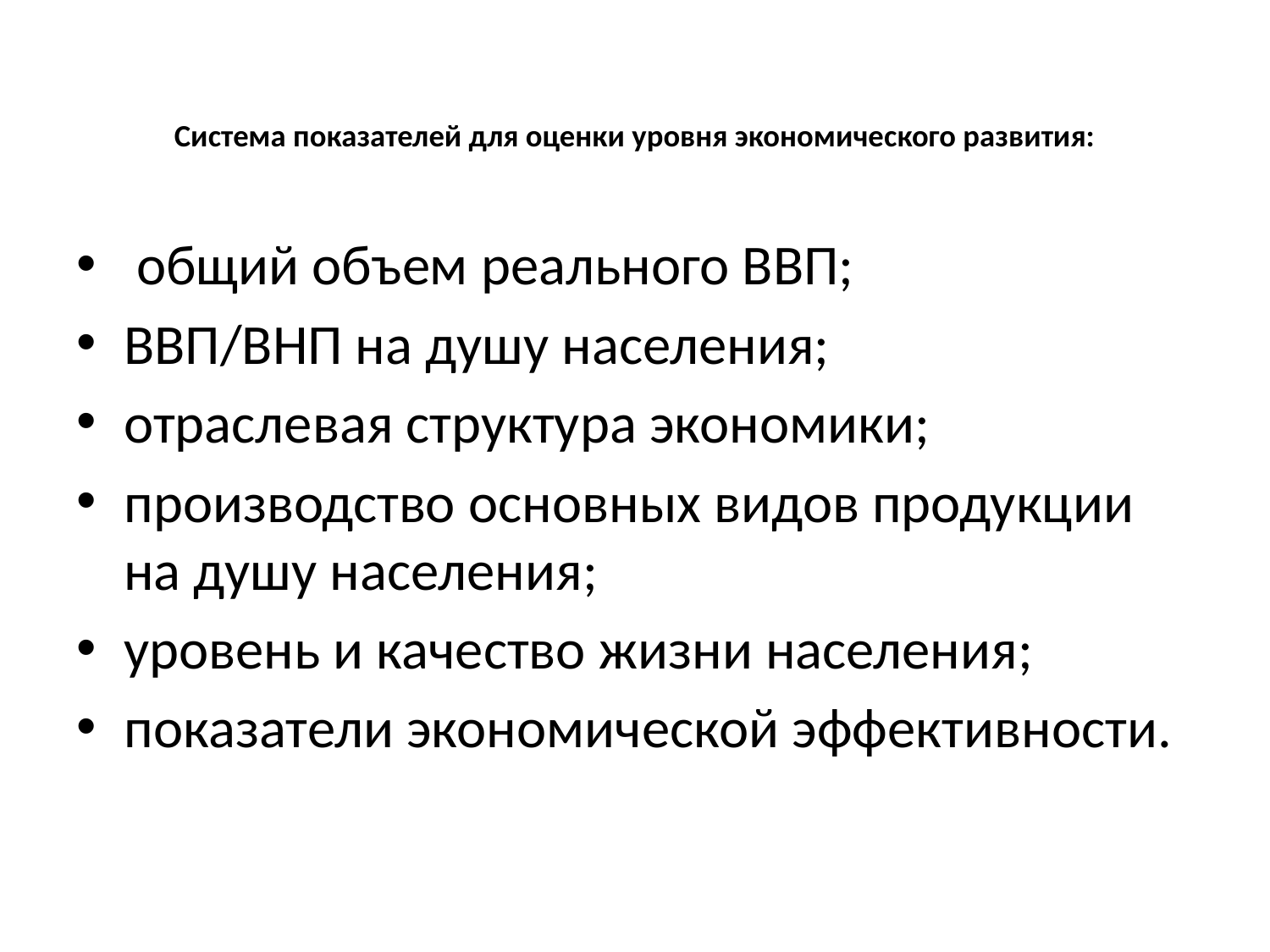

# Система показателей для оценки уровня экономического развития:
 общий объем реального ВВП;
ВВП/ВНП на душу населения;
отраслевая структура экономики;
производство основных видов продукции на душу населения;
уровень и качество жизни населения;
показатели экономической эффективности.